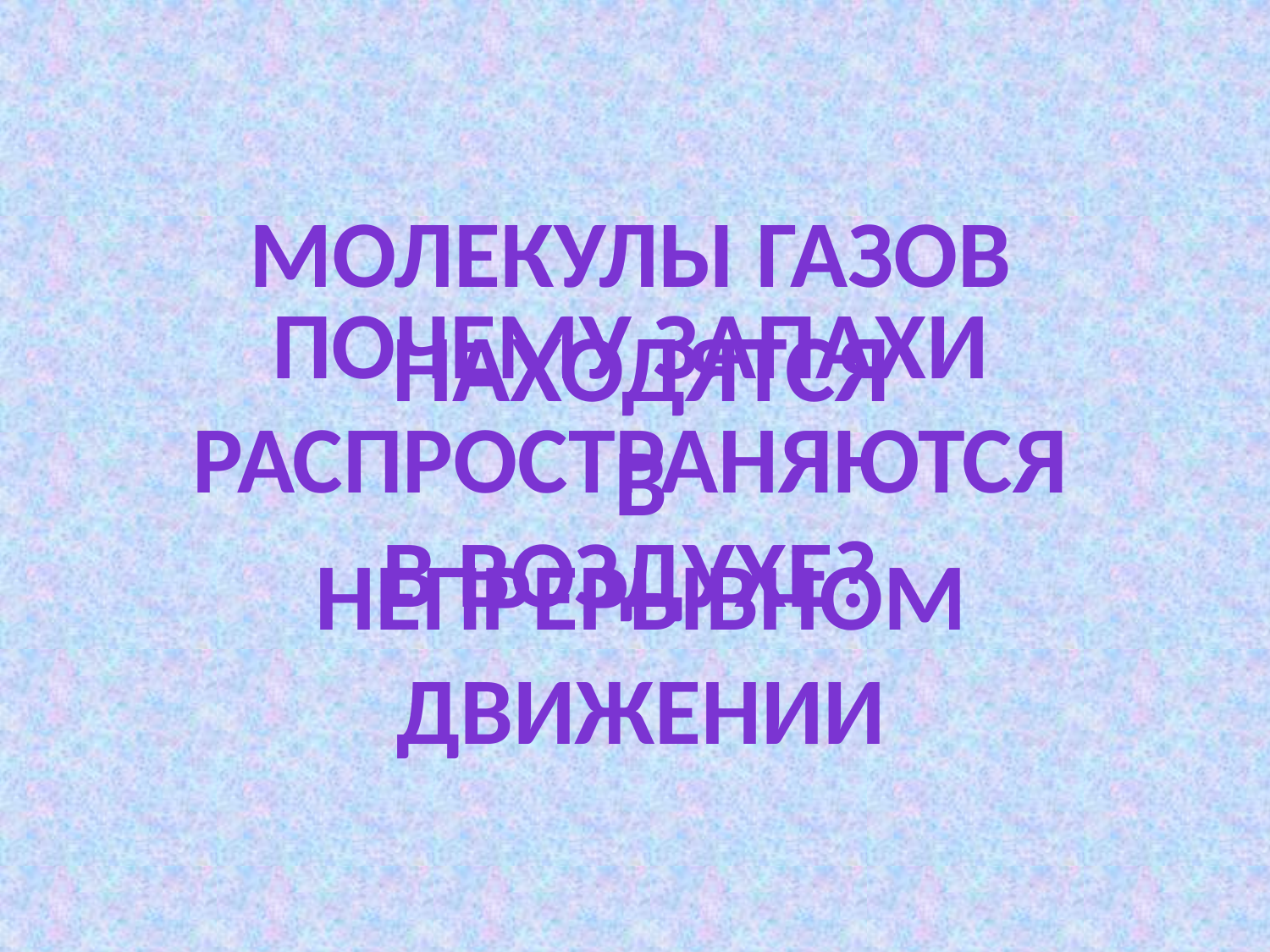

Молекулы газов
 находятся
 в
 непрерывном
 движении
Почему запахи
Распространяются
В воздухе?